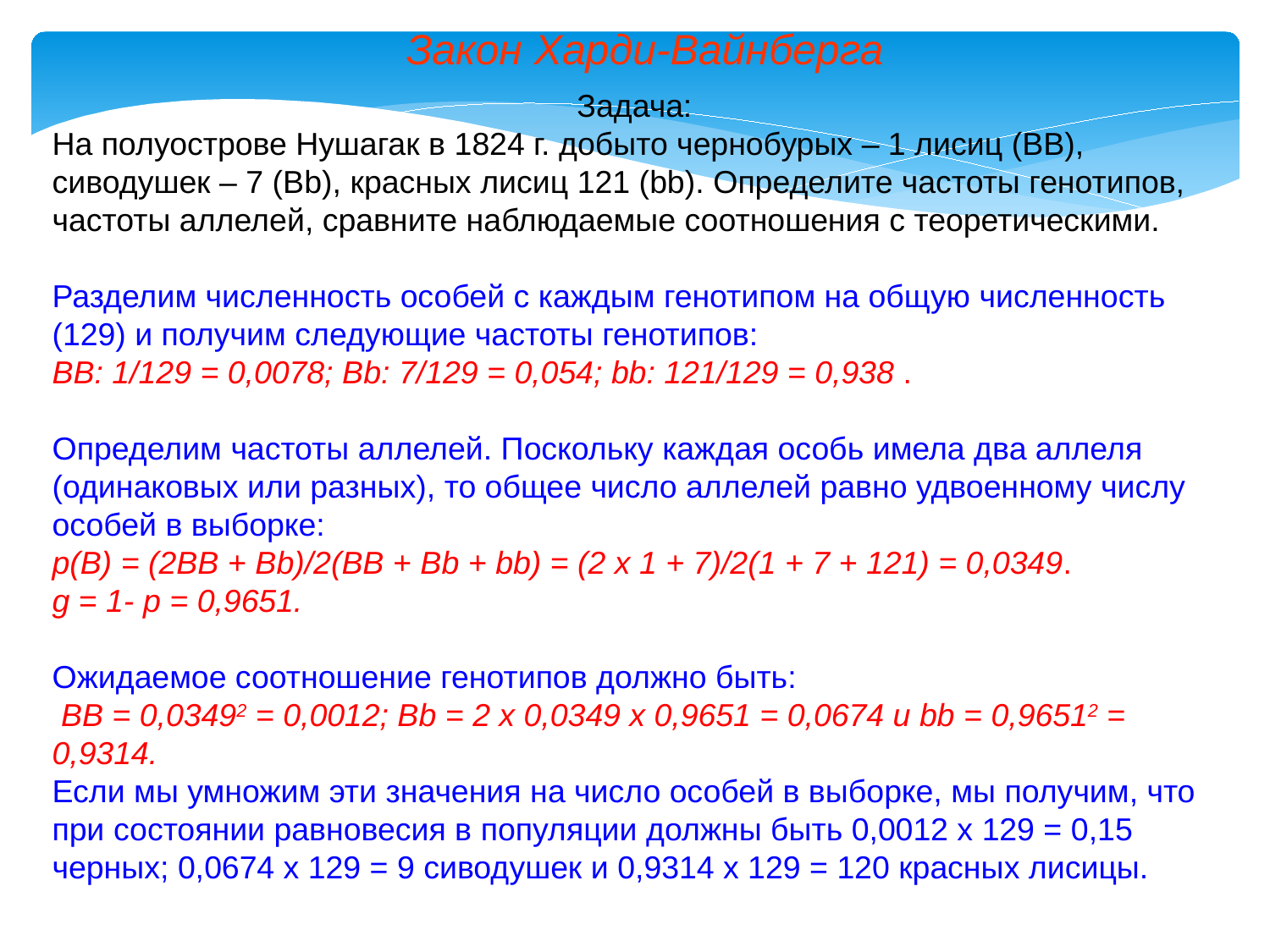

Закон Харди-Вайнберга
Задача:
На полуострове Нушагак в 1824 г. добыто чернобурых – 1 лисиц (ВВ), сиводушек – 7 (Вb), красных лисиц 121 (bb). Определите частоты генотипов, частоты аллелей, сравните наблюдаемые соотношения с теоретическими.

Разделим численность особей с каждым генотипом на общую численность (129) и получим следующие частоты генотипов:
ВВ: 1/129 = 0,0078; Вb: 7/129 = 0,054; bb: 121/129 = 0,938 .

Определим частоты аллелей. Поскольку каждая особь имела два аллеля (одинаковых или разных), то общее число аллелей равно удвоенному числу особей в выборке:
р(В) = (2ВВ + Вb)/2(ВВ + Вb + bb) = (2 х 1 + 7)/2(1 + 7 + 121) = 0,0349.
g = 1- p = 0,9651.

Ожидаемое соотношение генотипов должно быть:
 ВВ = 0,03492 = 0,0012; Вb = 2 х 0,0349 х 0,9651 = 0,0674 и bb = 0,96512 = 0,9314.
Если мы умножим эти значения на число особей в выборке, мы получим, что при состоянии равновесия в популяции должны быть 0,0012 х 129 = 0,15 черных; 0,0674 х 129 = 9 сиводушек и 0,9314 х 129 = 120 красных лисицы.